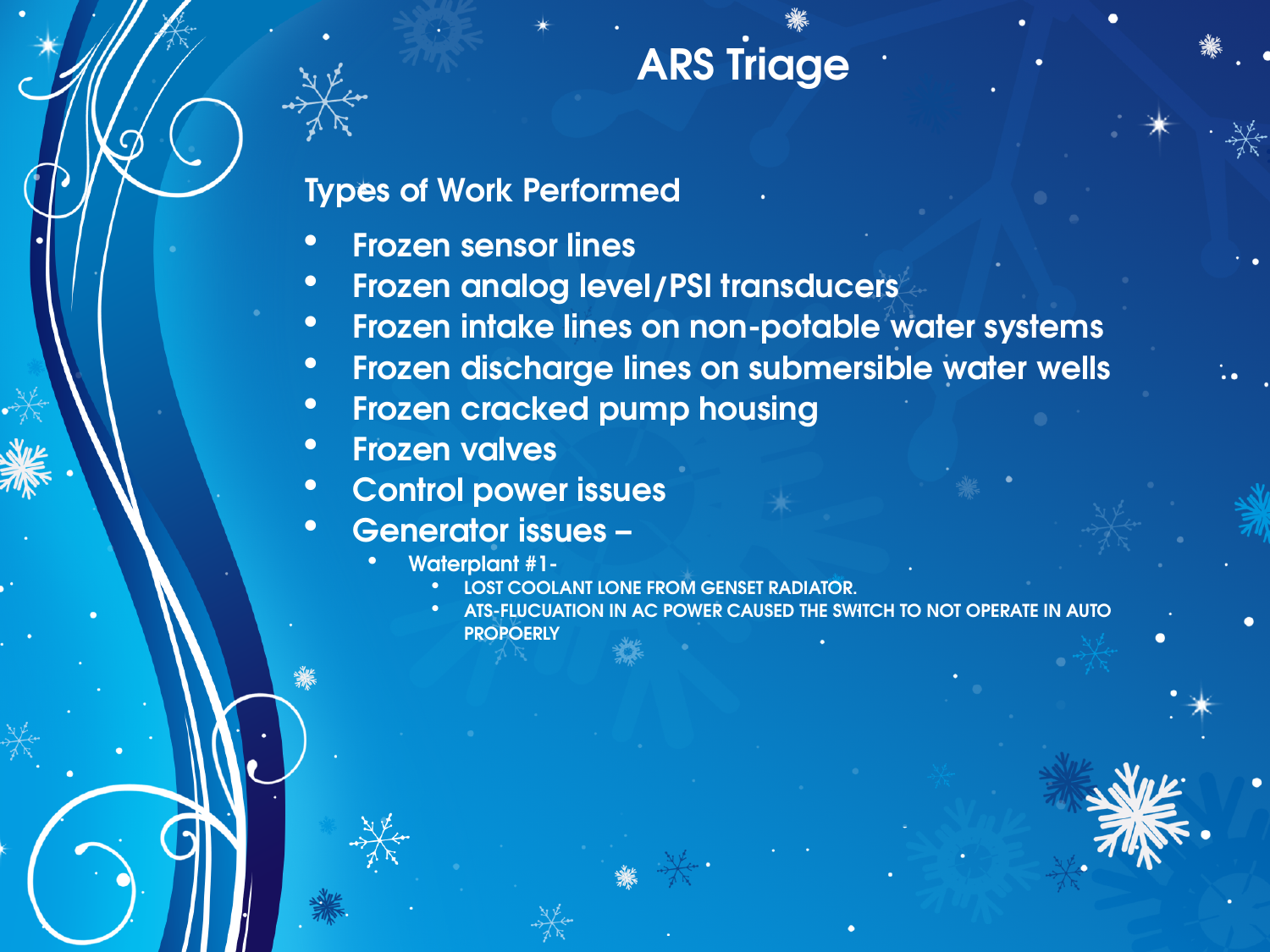

# ARS Triage
Types of Work Performed
Frozen sensor lines
Frozen analog level/PSI transducers
Frozen intake lines on non-potable water systems
Frozen discharge lines on submersible water wells
Frozen cracked pump housing
Frozen valves
Control power issues
Generator issues –
Waterplant #1-
LOST COOLANT LONE FROM GENSET RADIATOR.
ATS-FLUCUATION IN AC POWER CAUSED THE SWITCH TO NOT OPERATE IN AUTO PROPOERLY